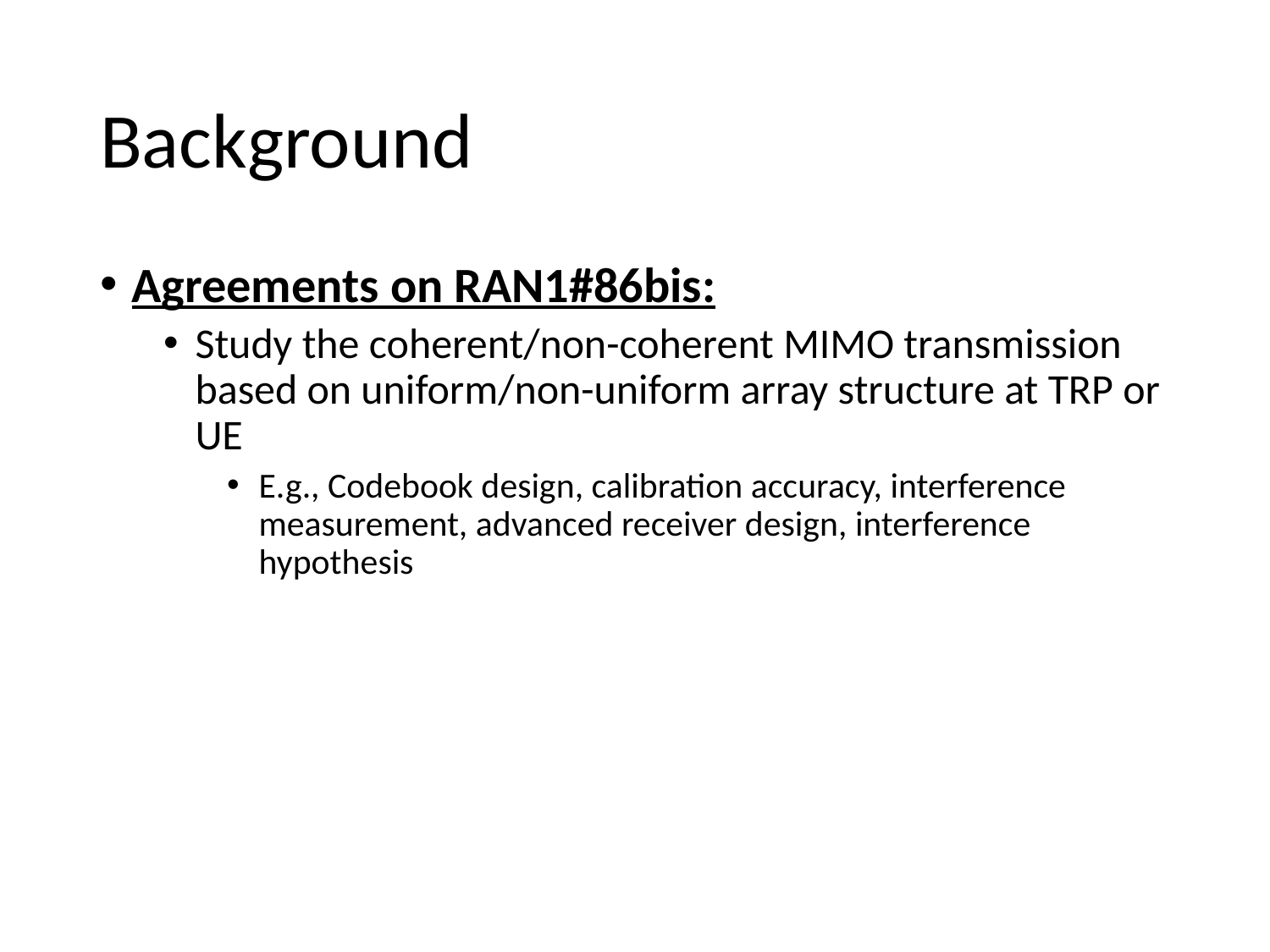

# Background
Agreements on RAN1#86bis:
Study the coherent/non-coherent MIMO transmission based on uniform/non-uniform array structure at TRP or UE
E.g., Codebook design, calibration accuracy, interference measurement, advanced receiver design, interference hypothesis